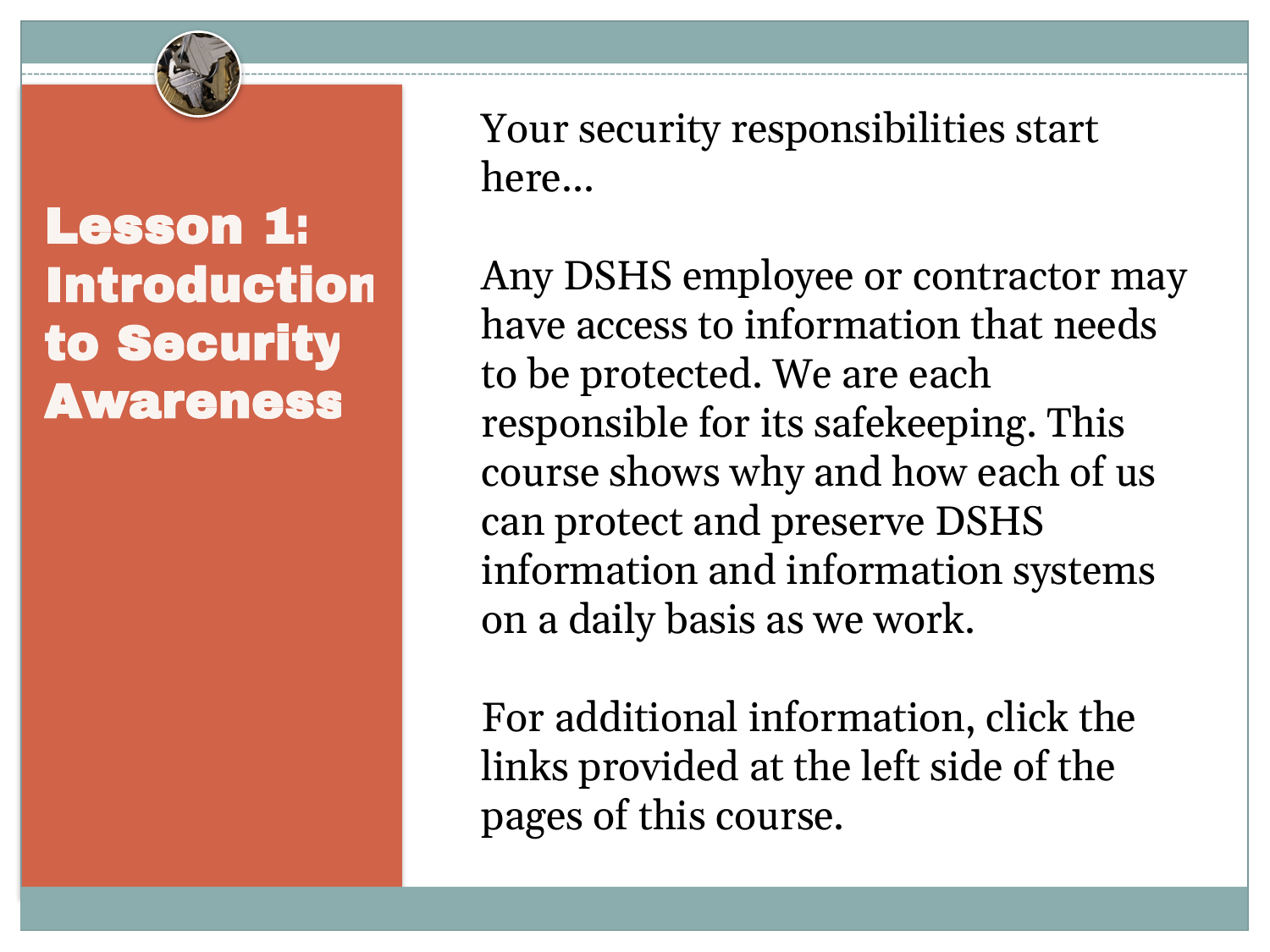

Your security responsibilities start here...
 
Any DSHS employee or contractor may have access to information that needs to be protected. We are each responsible for its safekeeping. This course shows why and how each of us can protect and preserve DSHS information and information systems on a daily basis as we work.
For additional information, click the links provided at the left side of the pages of this course.
# Lesson 1: Introduction to Security Awareness